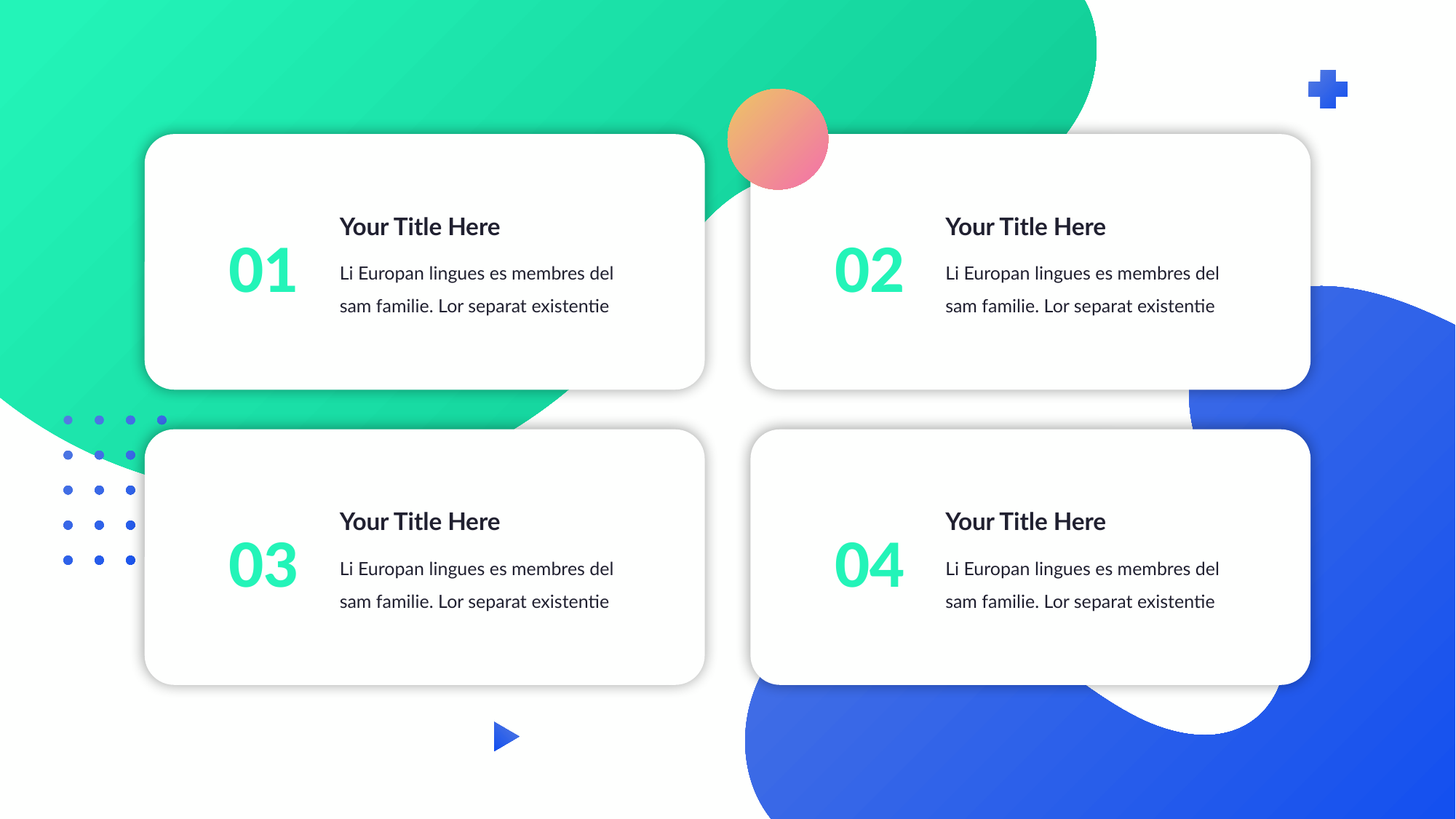

Your Title Here
Your Title Here
01
02
Li Europan lingues es membres del sam familie. Lor separat existentie
Li Europan lingues es membres del sam familie. Lor separat existentie

Your Title Here
Your Title Here
03
04
Li Europan lingues es membres del sam familie. Lor separat existentie
Li Europan lingues es membres del sam familie. Lor separat existentie